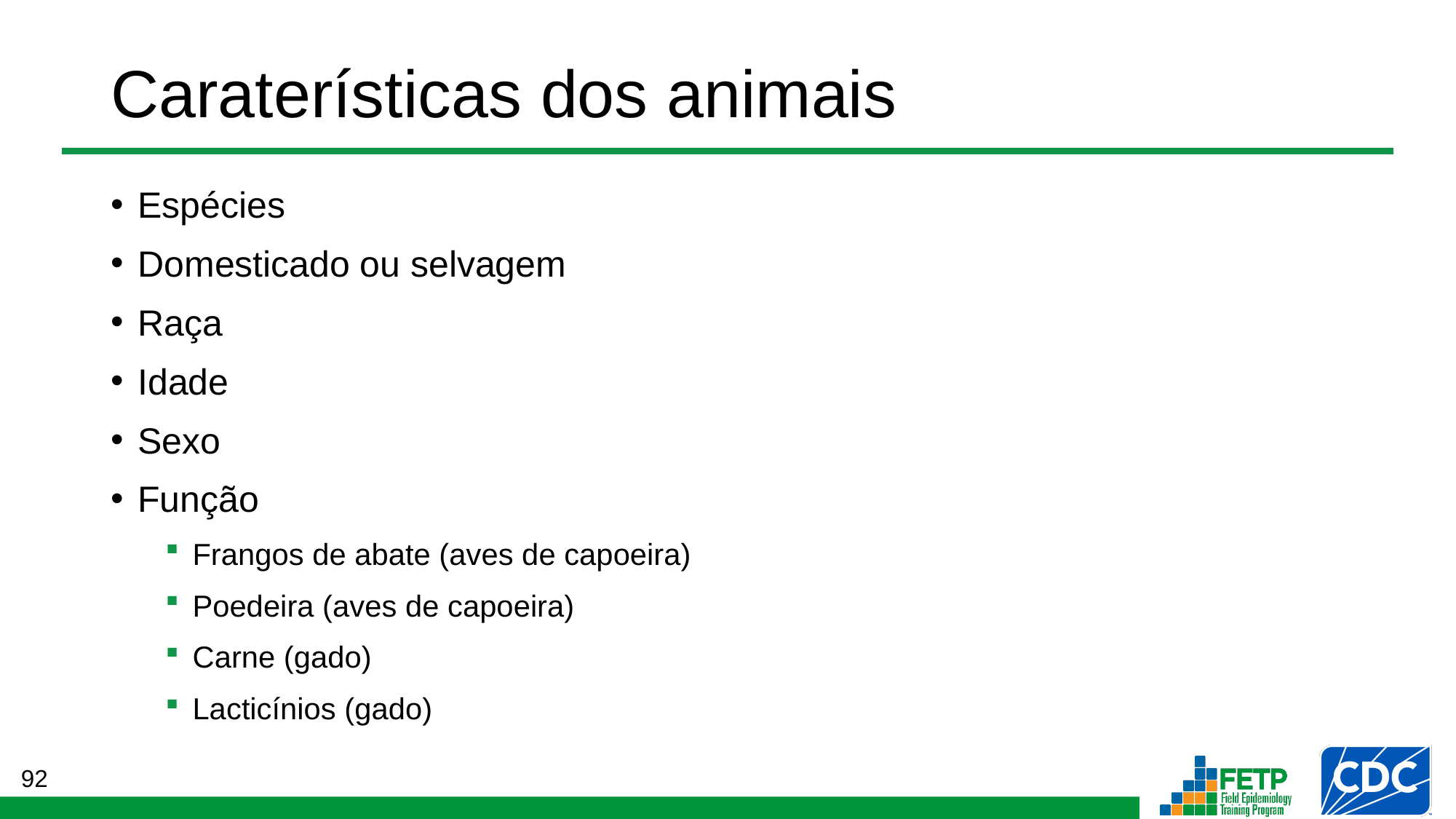

# Caraterísticas dos animais
Espécies
Domesticado ou selvagem
Raça
Idade
Sexo
Função
Frangos de abate (aves de capoeira)
Poedeira (aves de capoeira)
Carne (gado)
Lacticínios (gado)